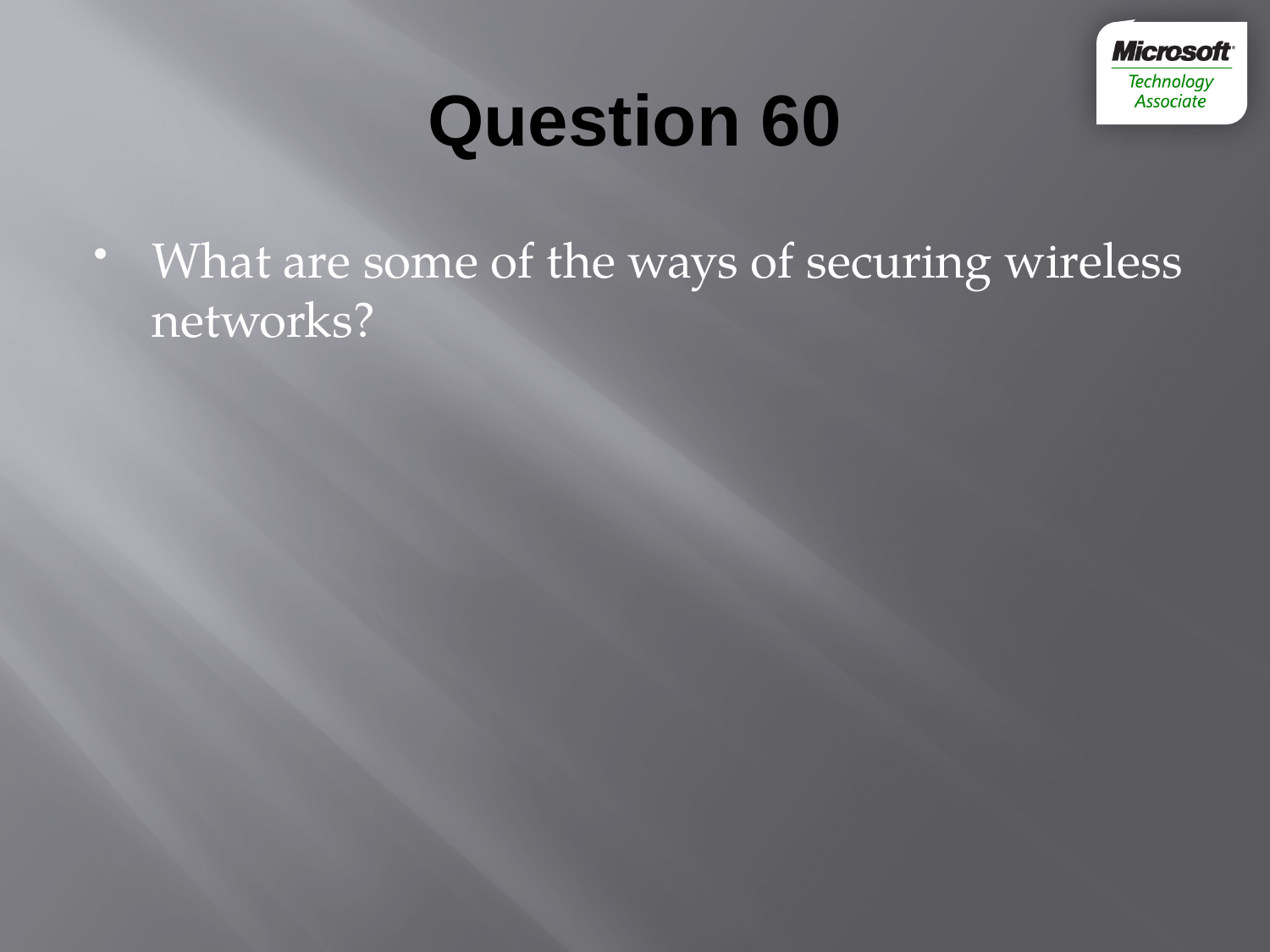

# Question 60
What are some of the ways of securing wireless networks?